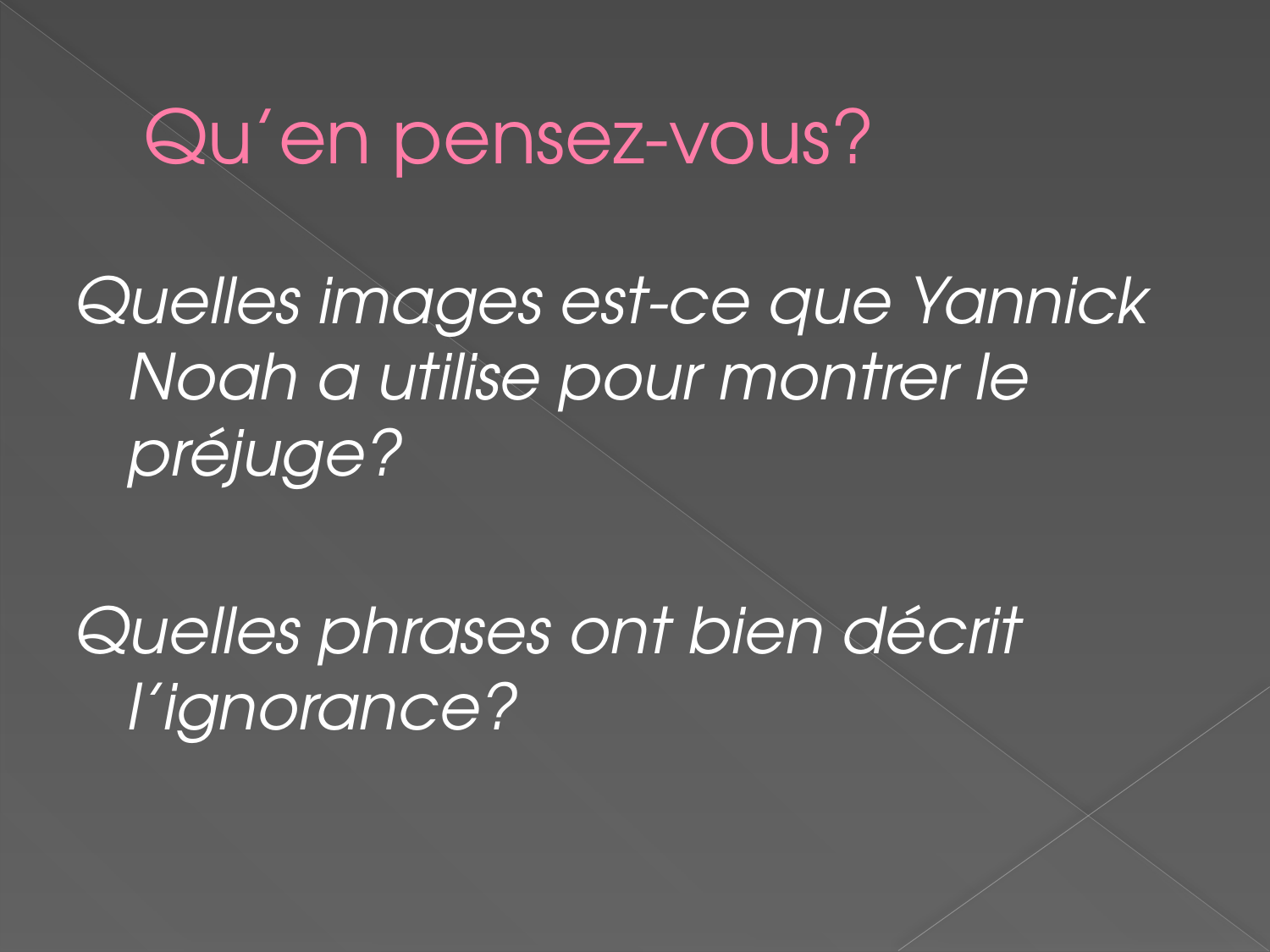

# Qu’en pensez-vous?
Quelles images est-ce que Yannick Noah a utilise pour montrer le préjuge?

Quelles phrases ont bien décrit l’ignorance?